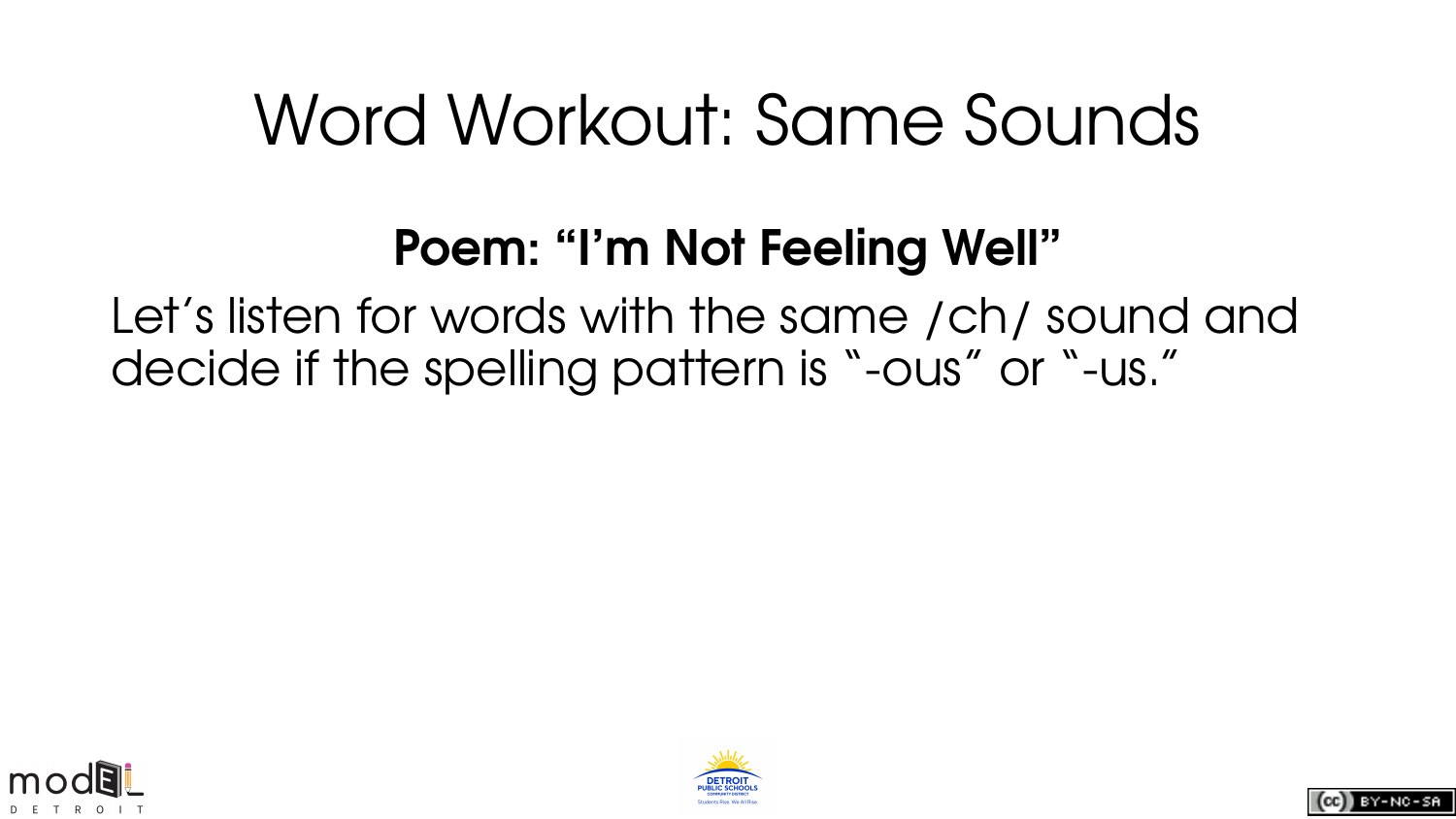

# Word Workout: Same Sounds
Poem: “I’m Not Feeling Well”
Let’s listen for words with the same /ch/ sound and decide if the spelling pattern is “-ous” or “-us.”